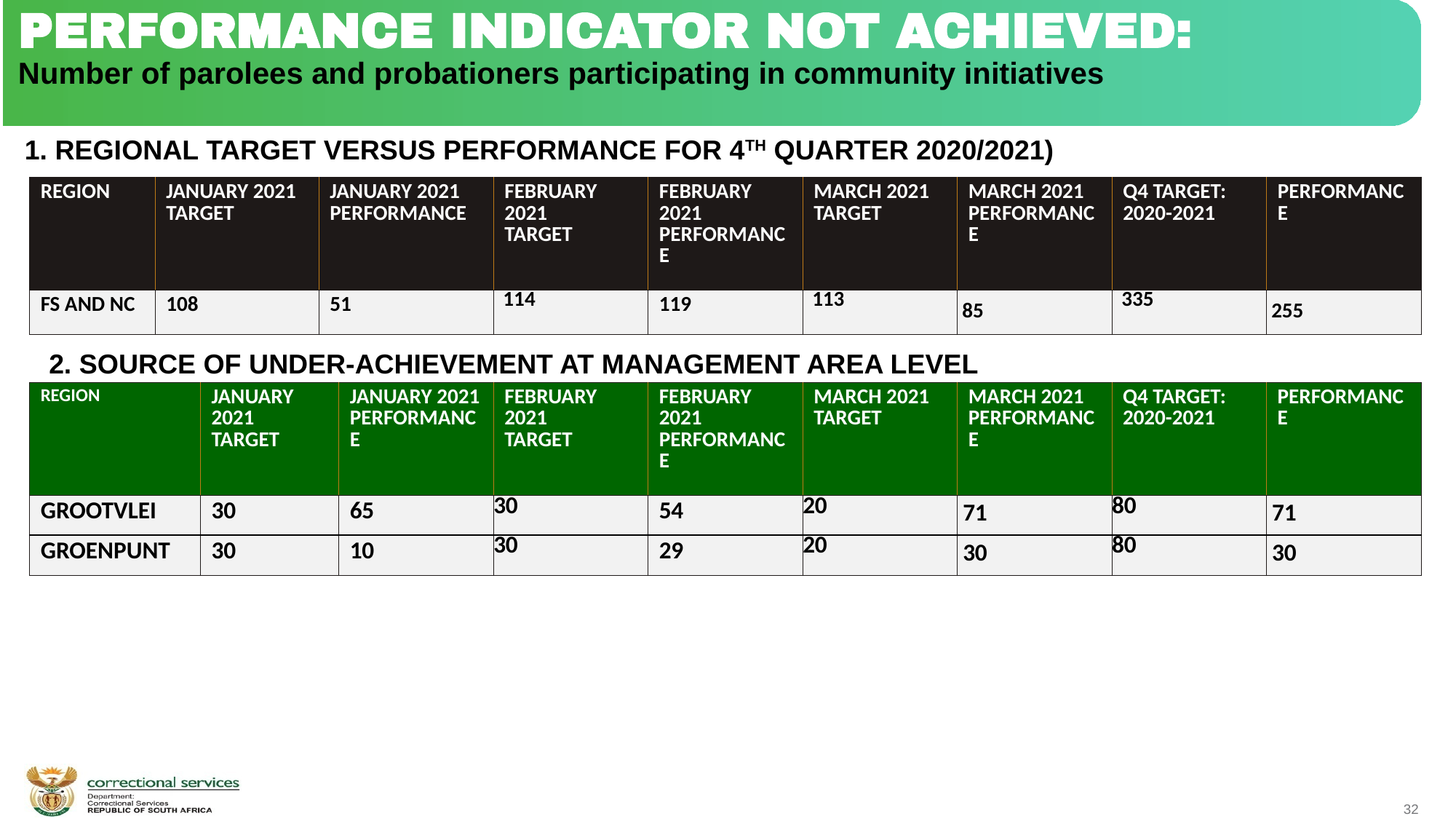

PERFORMANCE INDICATOR NOT ACHIEVED: Number of parolees and probationers participating in community initiatives
1. REGIONAL TARGET VERSUS PERFORMANCE FOR 4TH QUARTER 2020/2021)
| REGION | JANUARY 2021 TARGET | JANUARY 2021 PERFORMANCE | FEBRUARY 2021 TARGET | FEBRUARY 2021 PERFORMANCE | MARCH 2021 TARGET | MARCH 2021 PERFORMANCE | Q4 TARGET: 2020-2021 | PERFORMANCE |
| --- | --- | --- | --- | --- | --- | --- | --- | --- |
| FS AND NC | 108 | 51 | 114 | 119 | 113 | 85 | 335 | 255 |
     2. SOURCE OF UNDER-ACHIEVEMENT AT MANAGEMENT AREA LEVEL
| REGION | JANUARY 2021 TARGET | JANUARY 2021 PERFORMANCE | FEBRUARY 2021 TARGET | FEBRUARY 2021 PERFORMANCE | MARCH 2021 TARGET | MARCH 2021 PERFORMANCE | Q4 TARGET: 2020-2021 | PERFORMANCE |
| --- | --- | --- | --- | --- | --- | --- | --- | --- |
| GROOTVLEI | 30 | 65 | 30 | 54 | 20 | 71 | 80 | 71 |
| GROENPUNT | 30 | 10 | 30 | 29 | 20 | 30 | 80 | 30 |